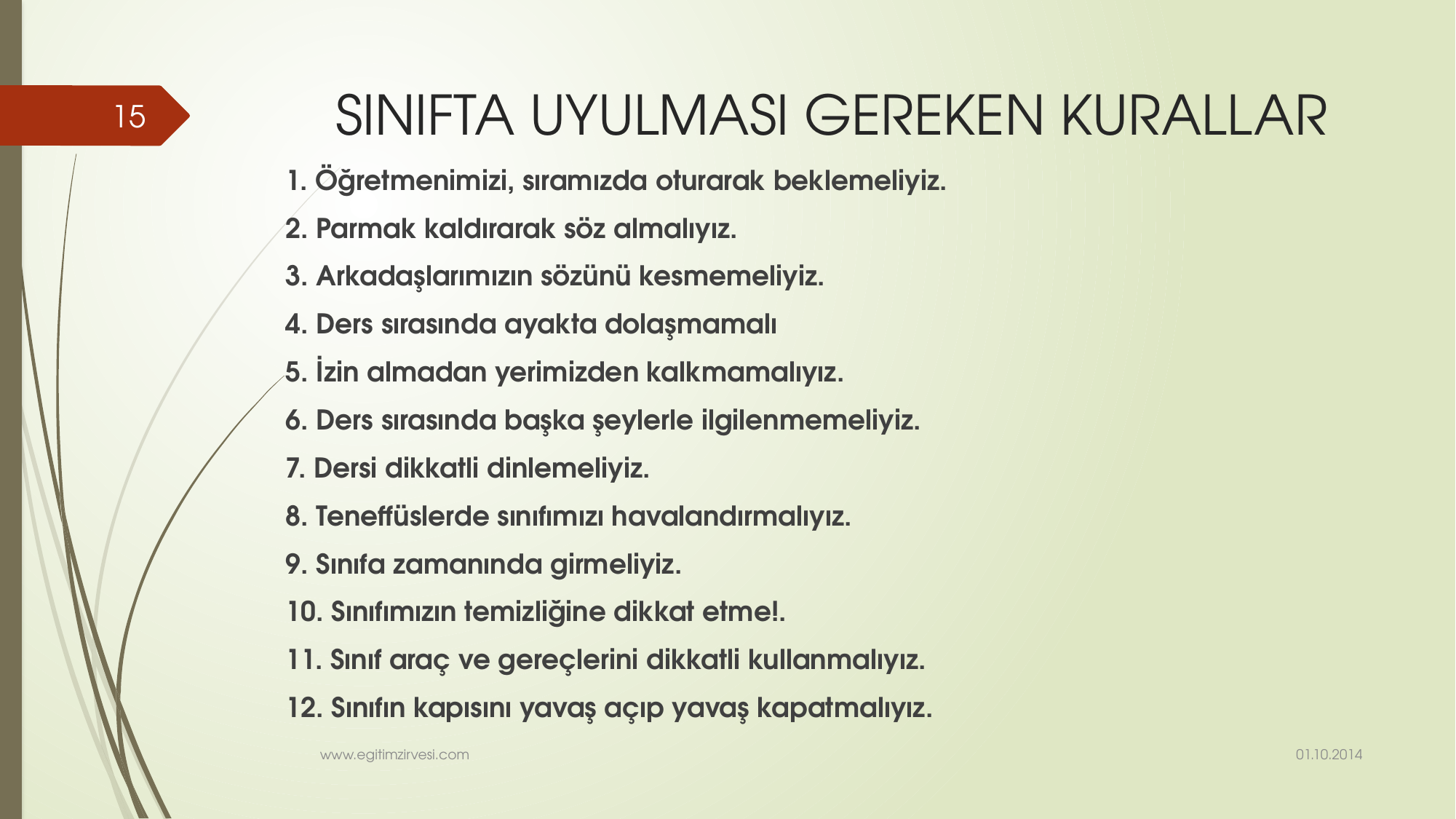

# SINIFTA UYULMASI GEREKEN KURALLAR
15
1. Öğretmenimizi, sıramızda oturarak beklemeliyiz.
2. Parmak kaldırarak söz almalıyız.
3. Arkadaşlarımızın sözünü kesmemeliyiz.
4. Ders sırasında ayakta dolaşmamalı
5. İzin almadan yerimizden kalkmamalıyız.
6. Ders sırasında başka şeylerle ilgilenmemeliyiz.
7. Dersi dikkatli dinlemeliyiz.
8. Teneffüslerde sınıfımızı havalandırmalıyız.
9. Sınıfa zamanında girmeliyiz.
10. Sınıfımızın temizliğine dikkat etme!.
11. Sınıf araç ve gereçlerini dikkatli kullanmalıyız.
12. Sınıfın kapısını yavaş açıp yavaş kapatmalıyız.
01.10.2014
www.egitimzirvesi.com